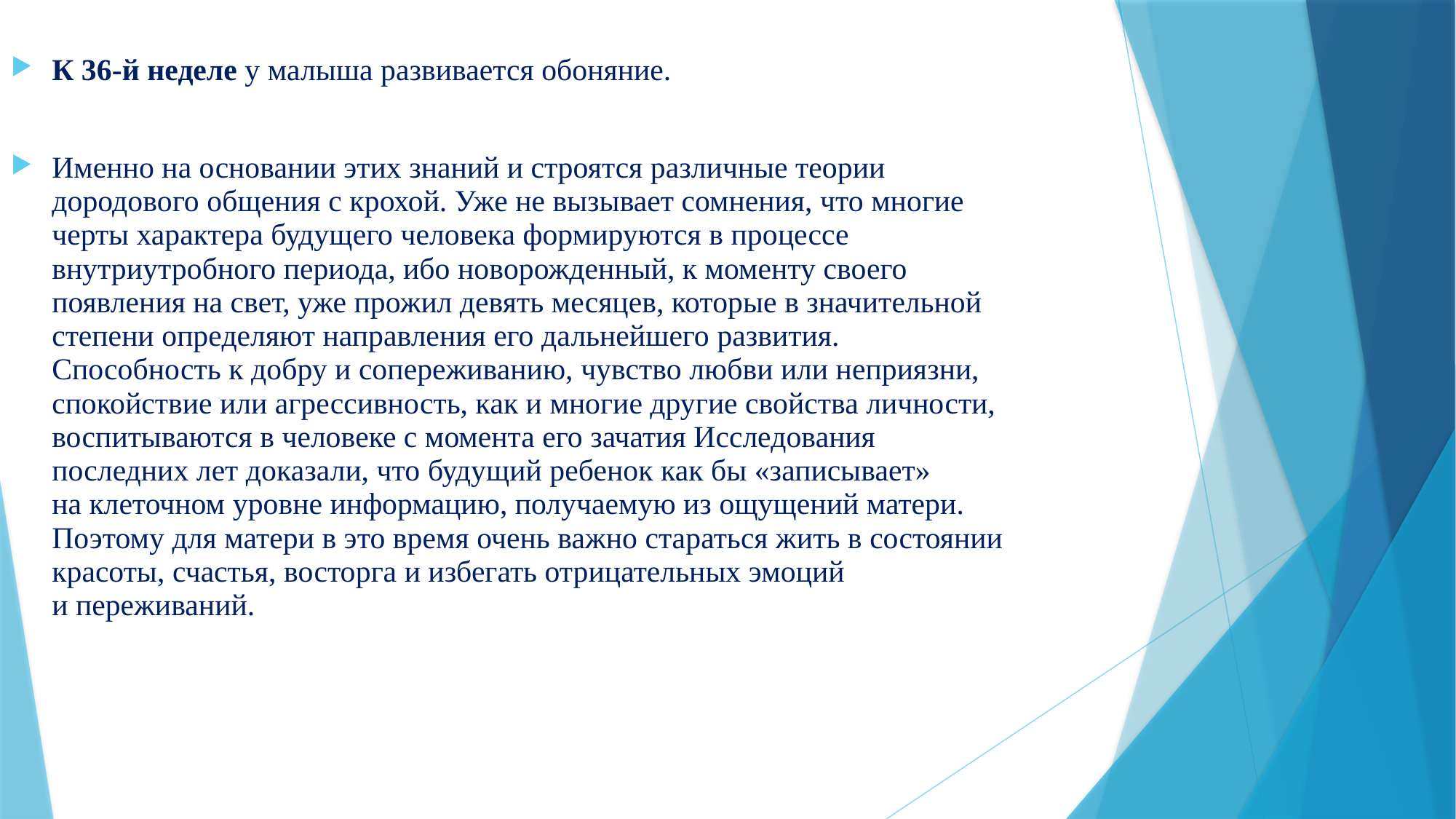

К 36-й неделе у малыша развивается обоняние.

Именно на основании этих знаний и строятся различные теории дородового общения с крохой. Уже не вызывает сомнения, что многие черты характера будущего человека формируются в процессе внутриутробного периода, ибо новорожденный, к моменту своего появления на свет, уже прожил девять месяцев, которые в значительной степени определяют направления его дальнейшего развития. Способность к добру и сопереживанию, чувство любви или неприязни, спокойствие или агрессивность, как и многие другие свойства личности, воспитываются в человеке с момента его зачатия Исследования последних лет доказали, что будущий ребенок как бы «записывает» на клеточном уровне информацию, получаемую из ощущений матери. Поэтому для матери в это время очень важно стараться жить в состоянии красоты, счастья, восторга и избегать отрицательных эмоций и переживаний.